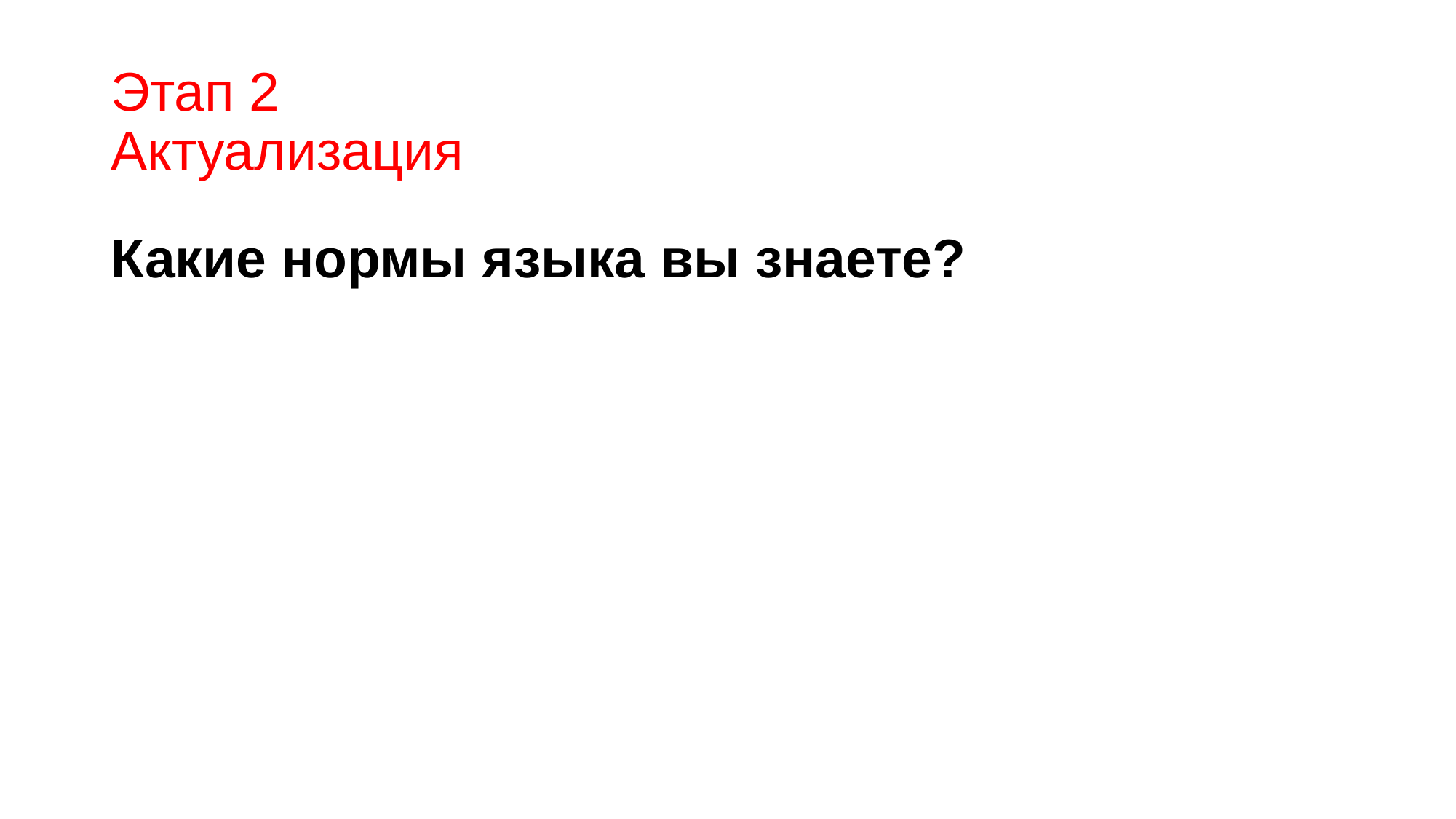

# Этап 2 Актуализация
Какие нормы языка вы знаете?